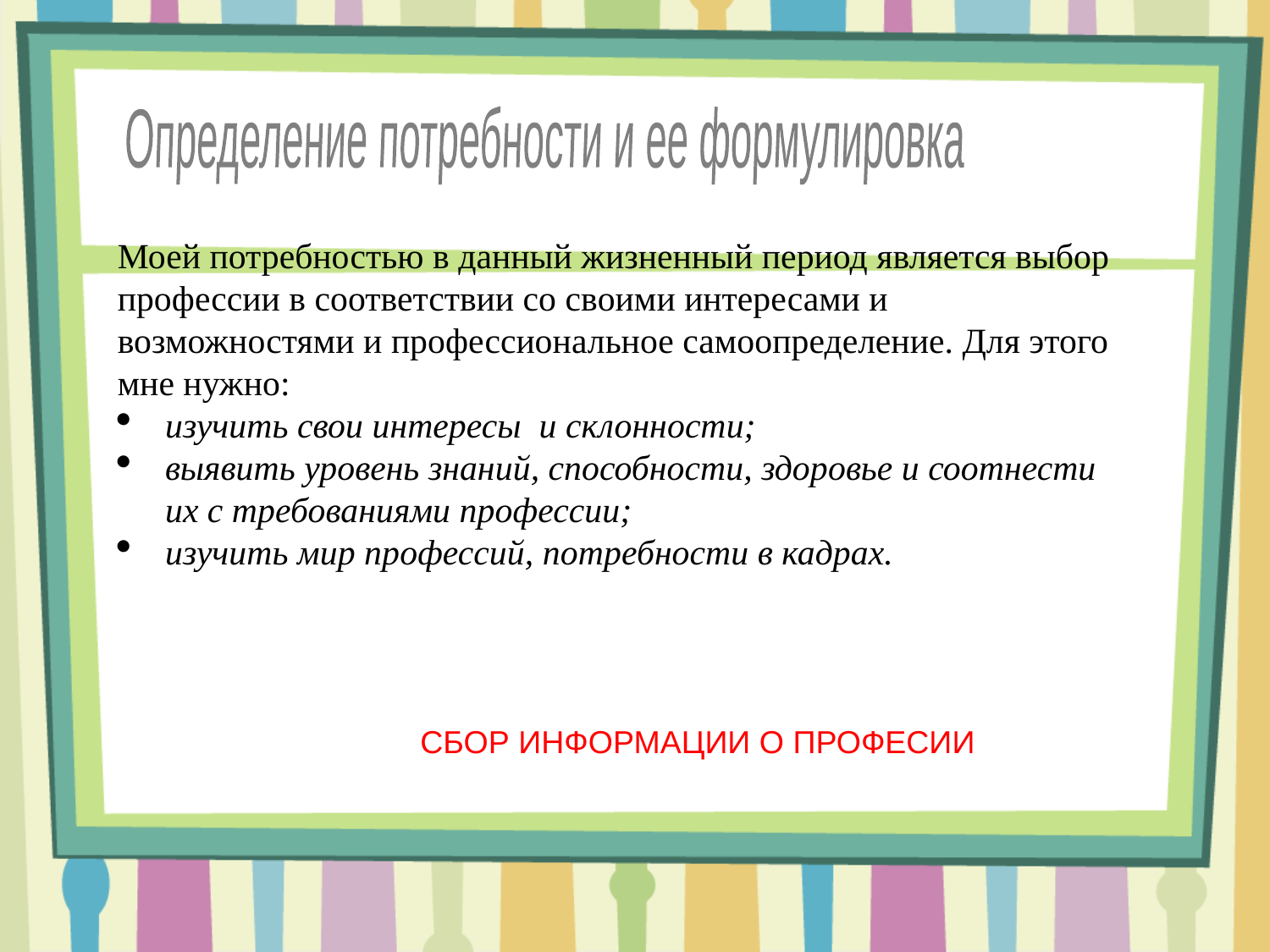

Определение потребности и ее формулировка
Моей потребностью в данный жизненный период является выбор профессии в соответствии со своими интересами и возможностями и профессиональное самоопределение. Для этого мне нужно:
изучить свои интересы  и склонности;
выявить уровень знаний, способности, здоровье и соотнести их с требованиями профессии;
изучить мир профессий, потребности в кадрах.

СБОР ИНФОРМАЦИИ О ПРОФЕСИИ